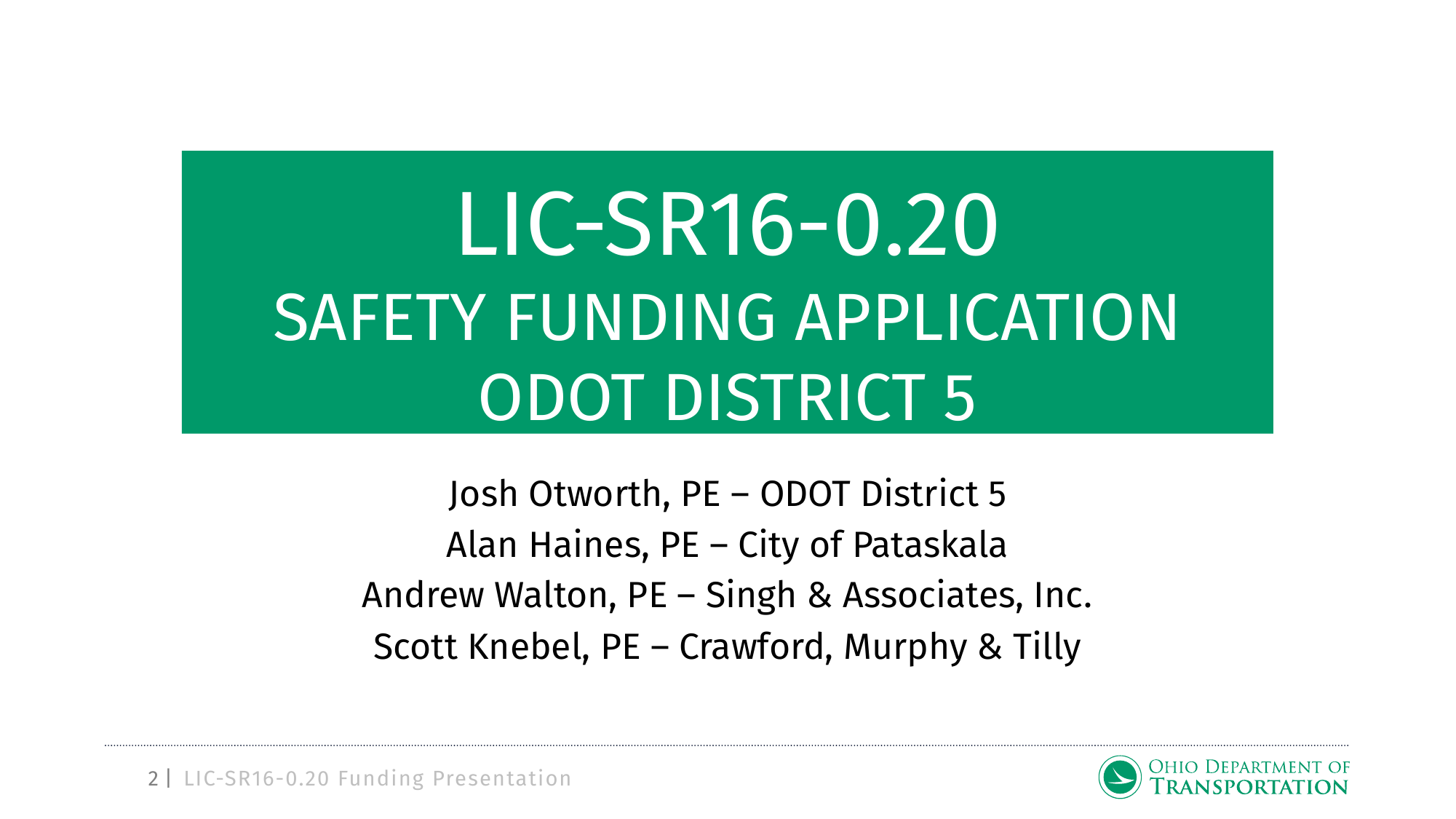

# LIC-SR16-0.20 Safety funding application ODOT District 5
Josh Otworth, PE – ODOT District 5
Alan Haines, PE – City of Pataskala
Andrew Walton, PE – Singh & Associates, Inc.
Scott Knebel, PE – Crawford, Murphy & Tilly
LIC-SR16-0.20 Funding Presentation